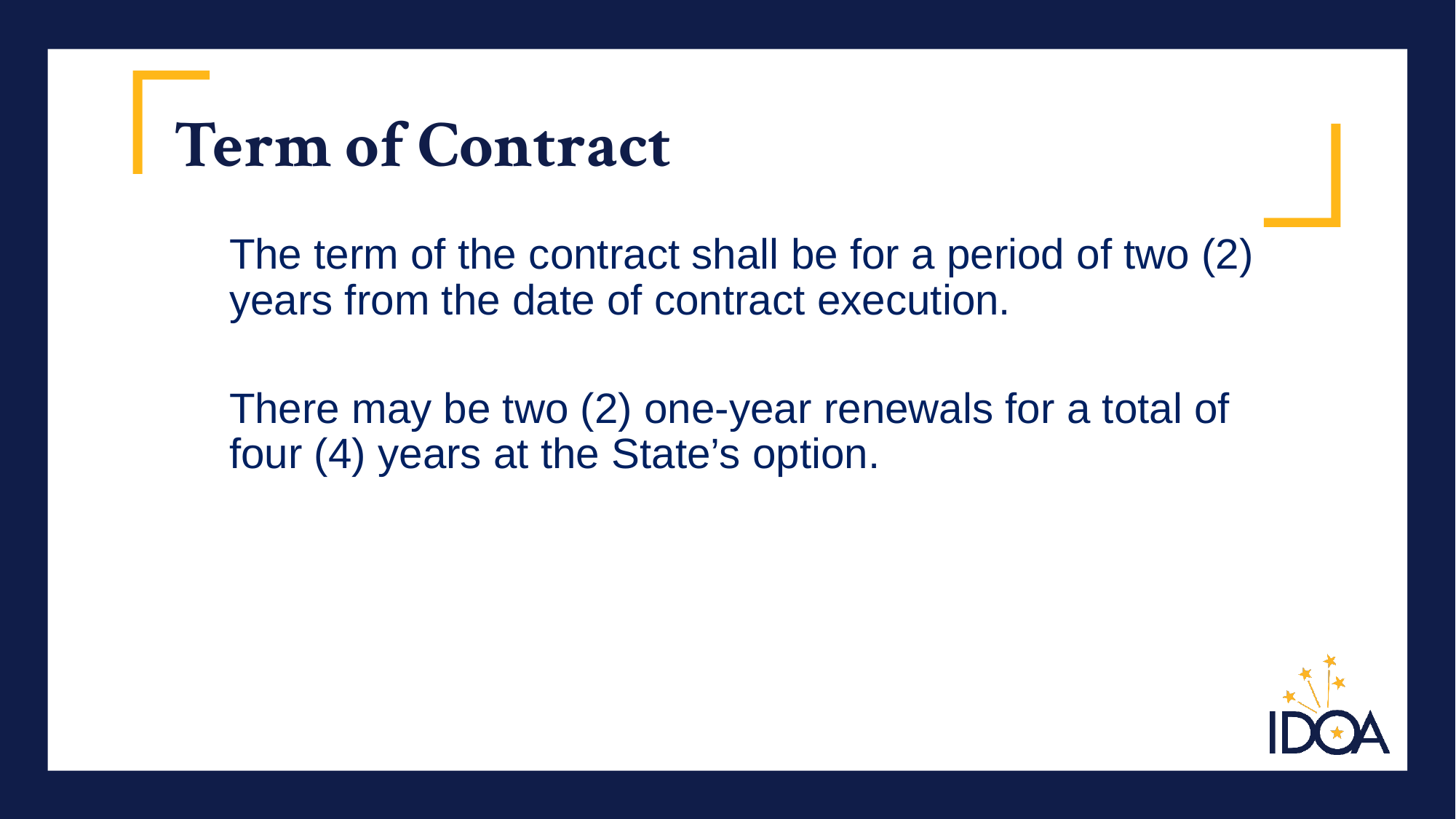

# Term of Contract
The term of the contract shall be for a period of two (2) years from the date of contract execution.

There may be two (2) one-year renewals for a total of four (4) years at the State’s option.